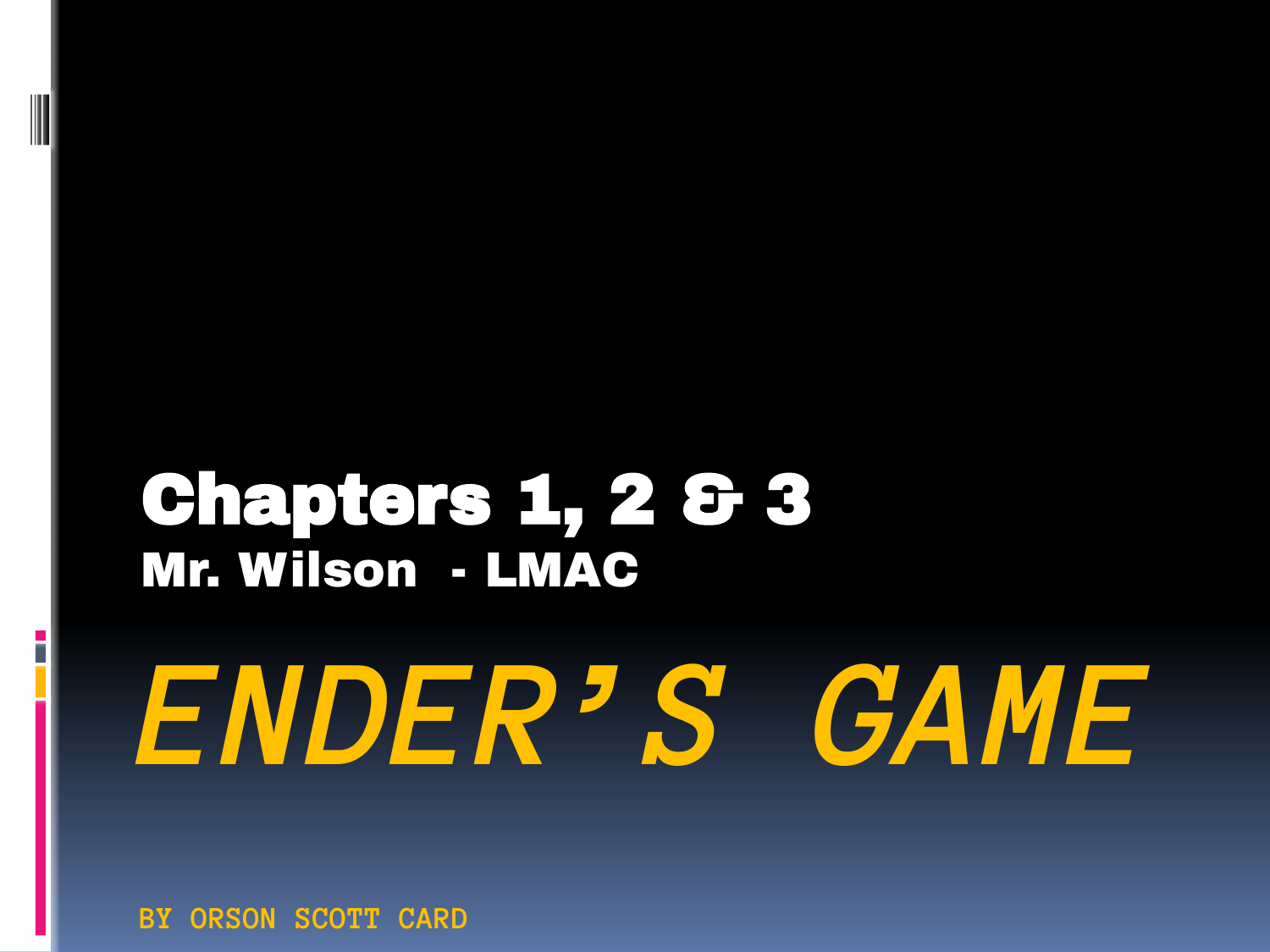

Chapters 1, 2 & 3
Mr. Wilson  - LMAC
# Ender’s Game by Orson Scott Card